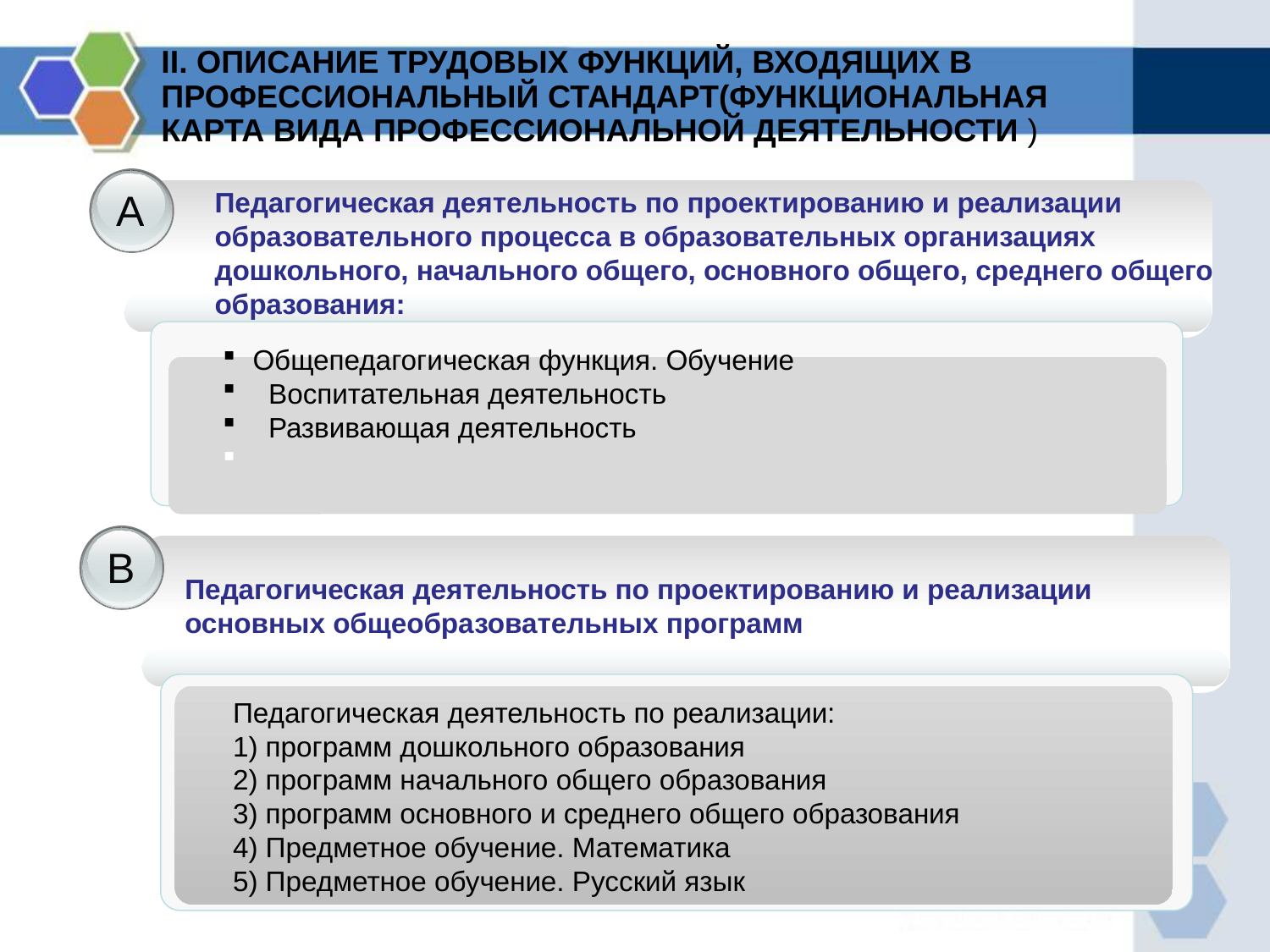

II. ОПИСАНИЕ ТРУДОВЫХ ФУНКЦИЙ, ВХОДЯЩИХ В ПРОФЕССИОНАЛЬНЫЙ СТАНДАРТ(ФУНКЦИОНАЛЬНАЯ
КАРТА ВИДА ПРОФЕССИОНАЛЬНОЙ ДЕЯТЕЛЬНОСТИ )

А
Педагогическая деятельность по проектированию и реализации образовательного процесса в образовательных организациях дошкольного, начального общего, основного общего, среднего общего образования:

Общепедагогическая функция. Обучение
  Воспитательная деятельность
  Развивающая деятельность

В

Педагогическая деятельность по проектированию и реализации основных общеобразовательных программ

Педагогическая деятельность по реализации:
1) программ дошкольного образования
2) программ начального общего образования
3) программ основного и среднего общего образования
4) Предметное обучение. Математика
5) Предметное обучение. Русский язык